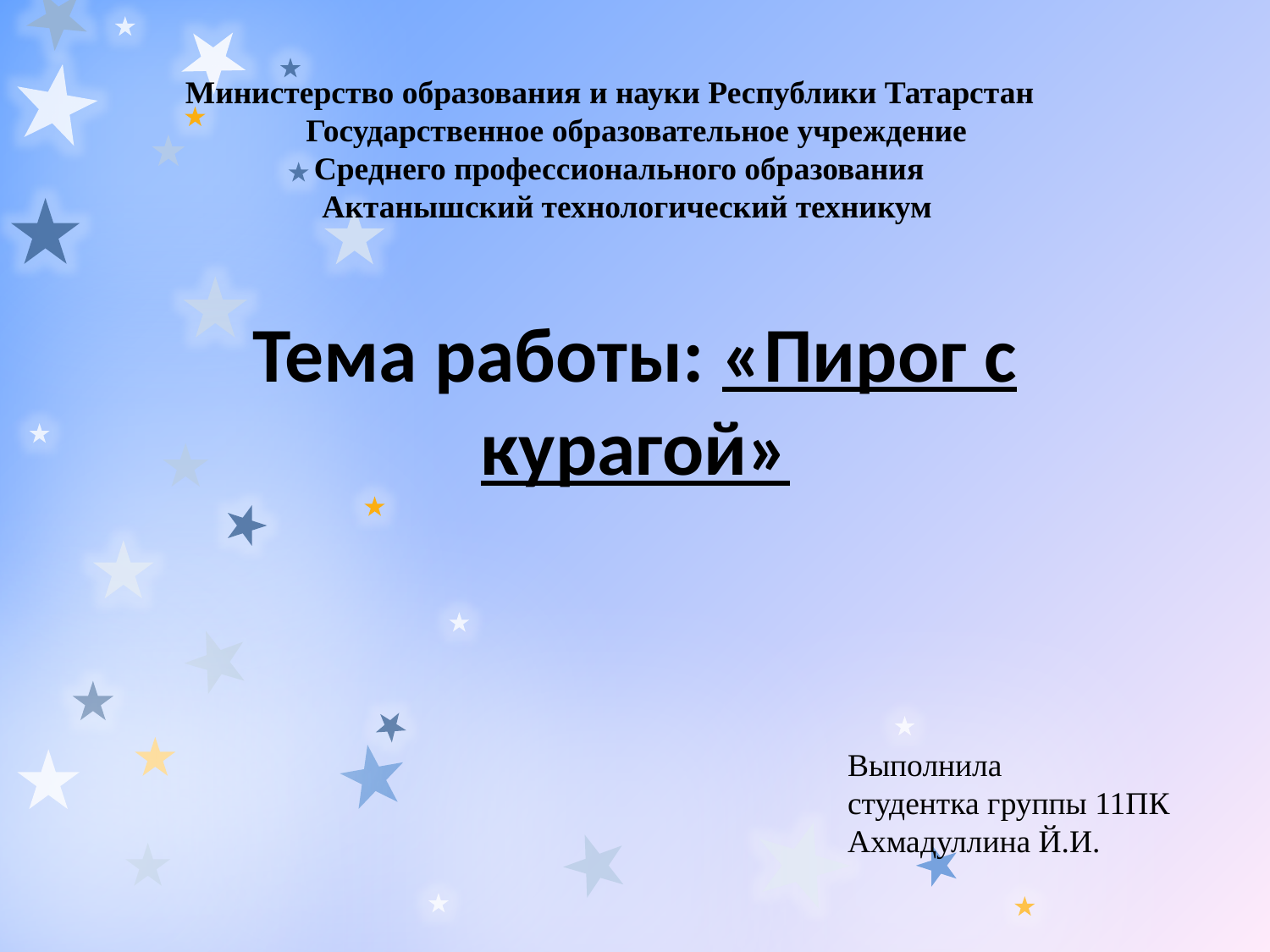

Министерство образования и науки Республики Татарстан
                Государственное образовательное учреждение
                 Среднего профессионального образования
                  Актанышский технологический техникум
# Тема работы: «Пирог с курагой»

Выполнила
студентка группы 11ПК
Ахмадуллина Й.И.